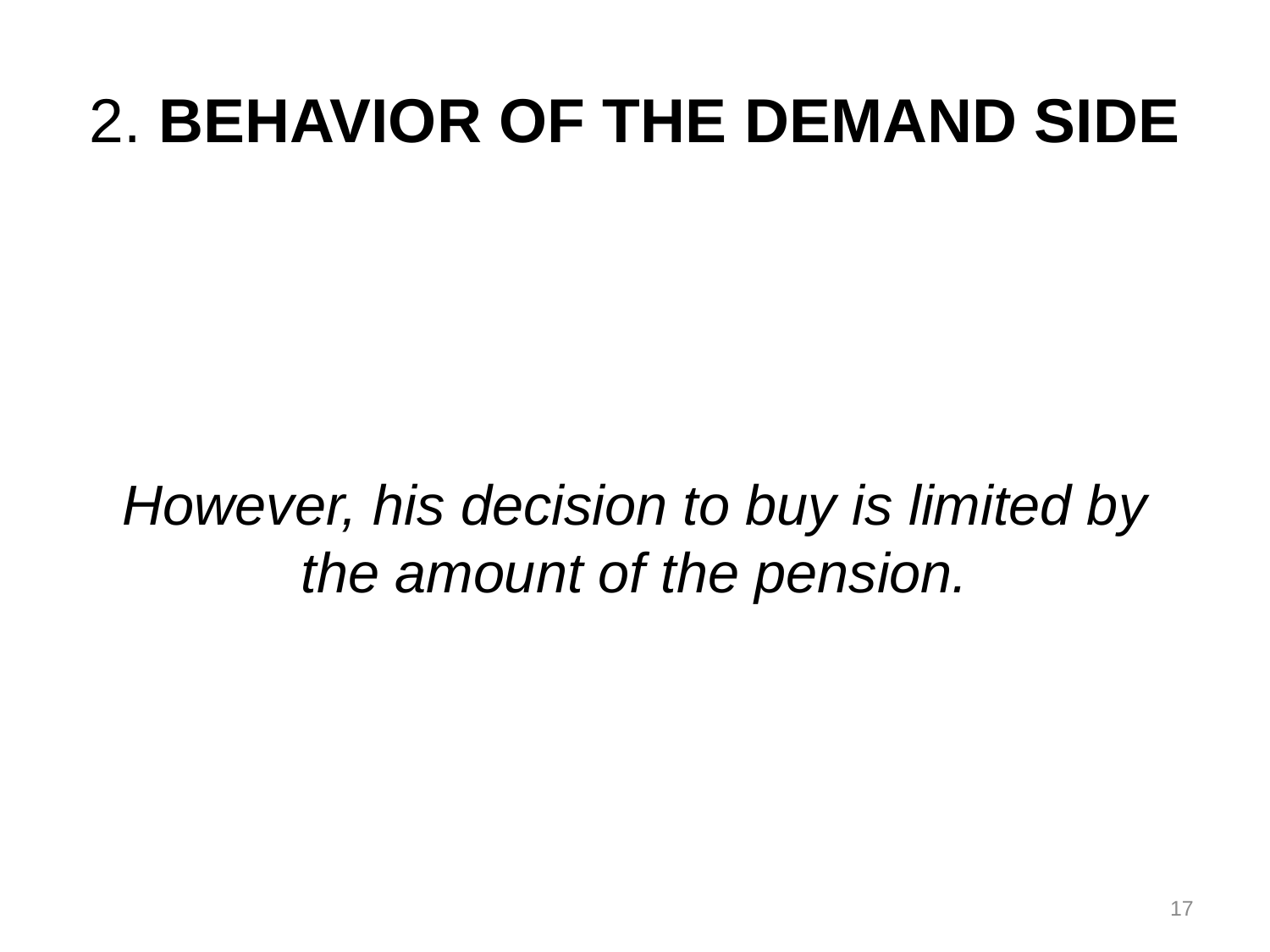

# 2. behavior of the demand side
However, his decision to buy is limited by the amount of the pension.
17